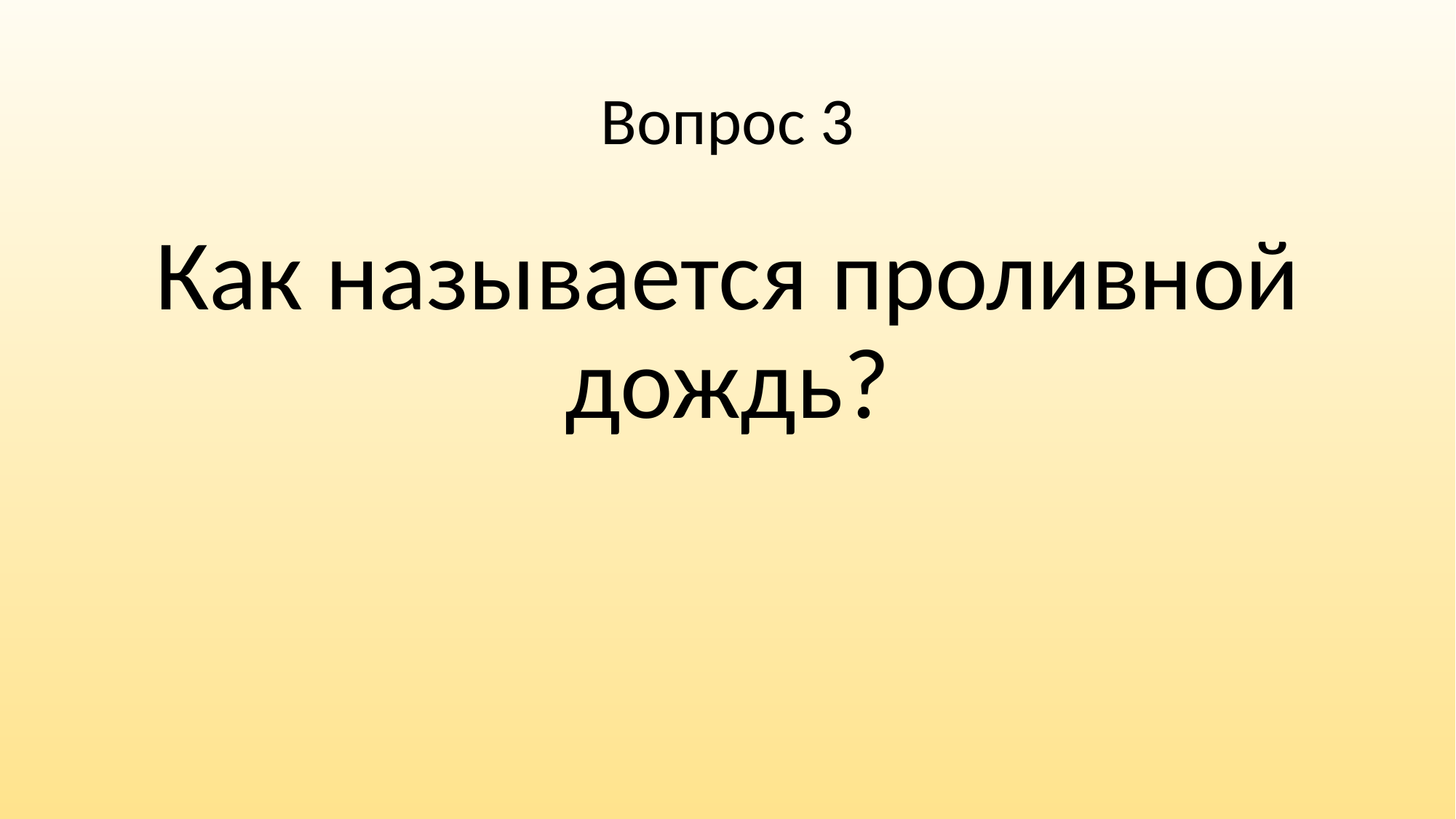

# Вопрос 3
Как называется проливной дождь?